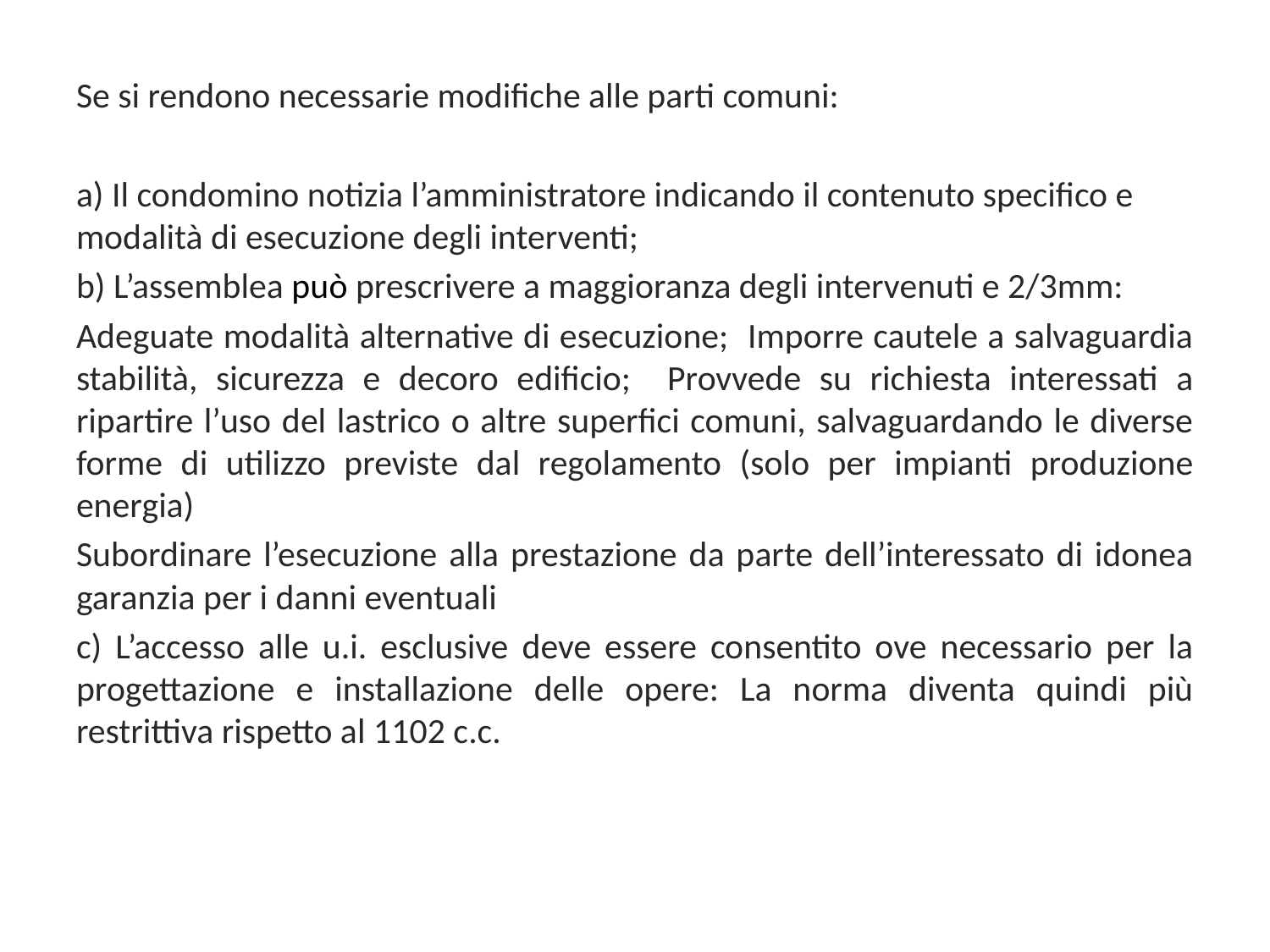

Se si rendono necessarie modifiche alle parti comuni:

a) Il condomino notizia l’amministratore indicando il contenuto specifico e modalità di esecuzione degli interventi;
b) L’assemblea può prescrivere a maggioranza degli intervenuti e 2/3mm:
Adeguate modalità alternative di esecuzione;  Imporre cautele a salvaguardia stabilità, sicurezza e decoro edificio;  Provvede su richiesta interessati a ripartire l’uso del lastrico o altre superfici comuni, salvaguardando le diverse forme di utilizzo previste dal regolamento (solo per impianti produzione energia)
Subordinare l’esecuzione alla prestazione da parte dell’interessato di idonea garanzia per i danni eventuali
c) L’accesso alle u.i. esclusive deve essere consentito ove necessario per la progettazione e installazione delle opere: La norma diventa quindi più restrittiva rispetto al 1102 c.c.